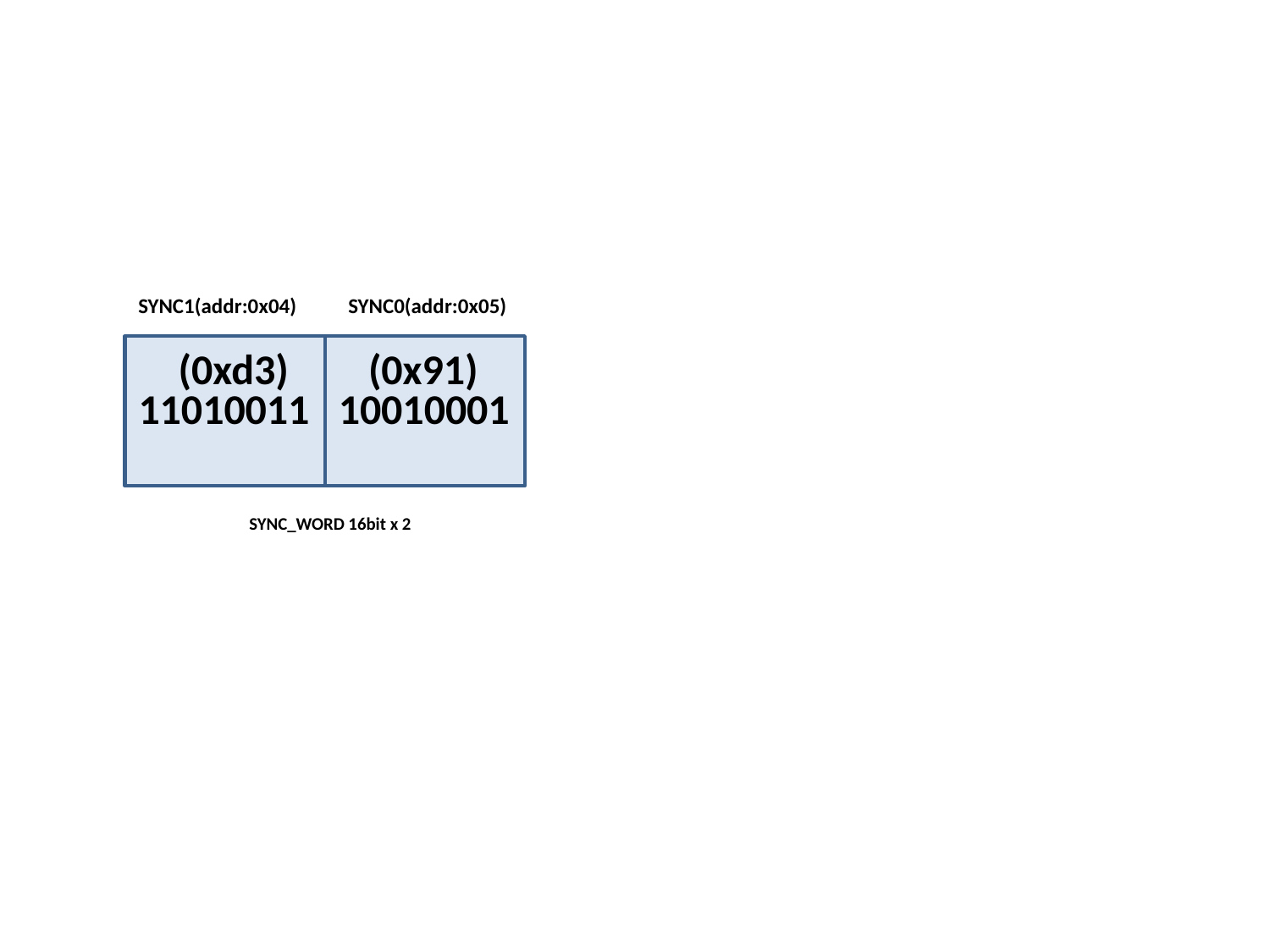

#
SYNC1(addr:0x04)
SYNC0(addr:0x05)

(0xd3)

(0x91)
11010011
10010001
SYNC_WORD 16bit x 2